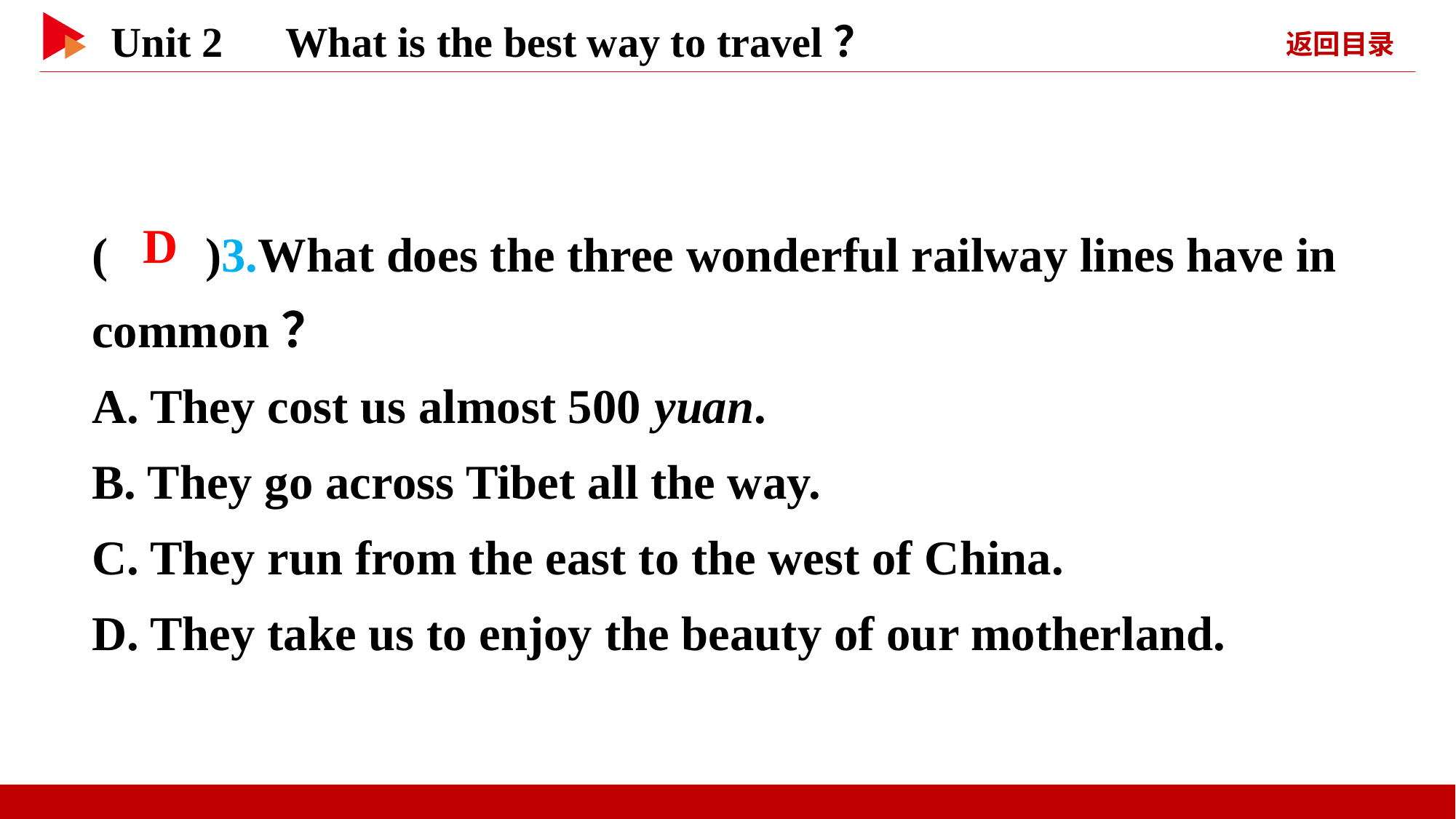

(        )3.What does the three wonderful railway lines have in common？
A. They cost us almost 500 yuan.
B. They go across Tibet all the way.
C. They run from the east to the west of China.
D. They take us to enjoy the beauty of our motherland.
   D